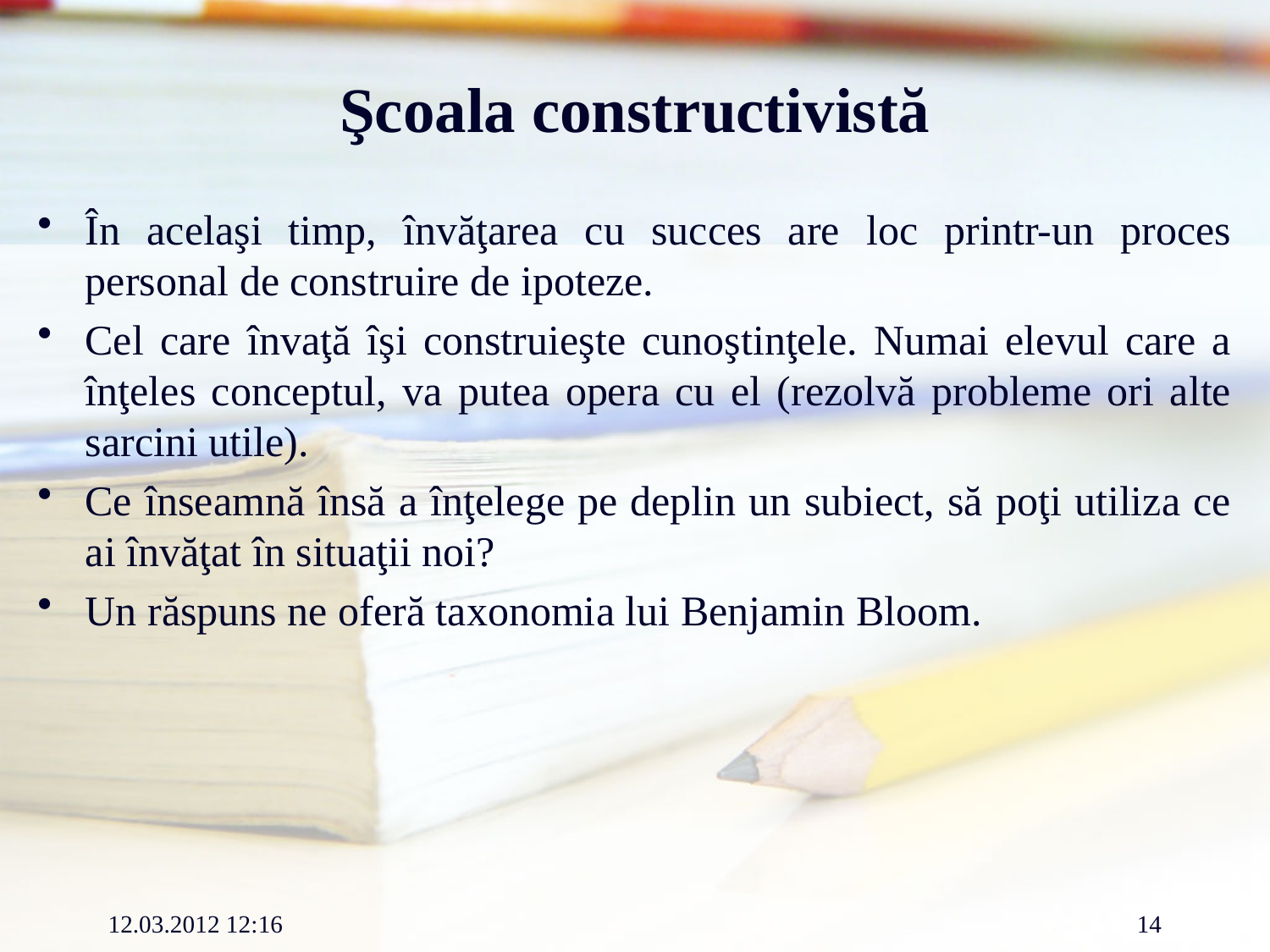

# Şcoala constructivistă
În acelaşi timp, învăţarea cu succes are loc printr-un proces personal de construire de ipoteze.
Cel care învaţă îşi construieşte cunoştinţele. Numai elevul care a înţeles conceptul, va putea opera cu el (rezolvă probleme ori alte sarcini utile).
Ce înseamnă însă a înţelege pe deplin un subiect, să poţi utiliza ce ai învăţat în situaţii noi?
Un răspuns ne oferă taxonomia lui Benjamin Bloom.
12.03.2012 12:16
14